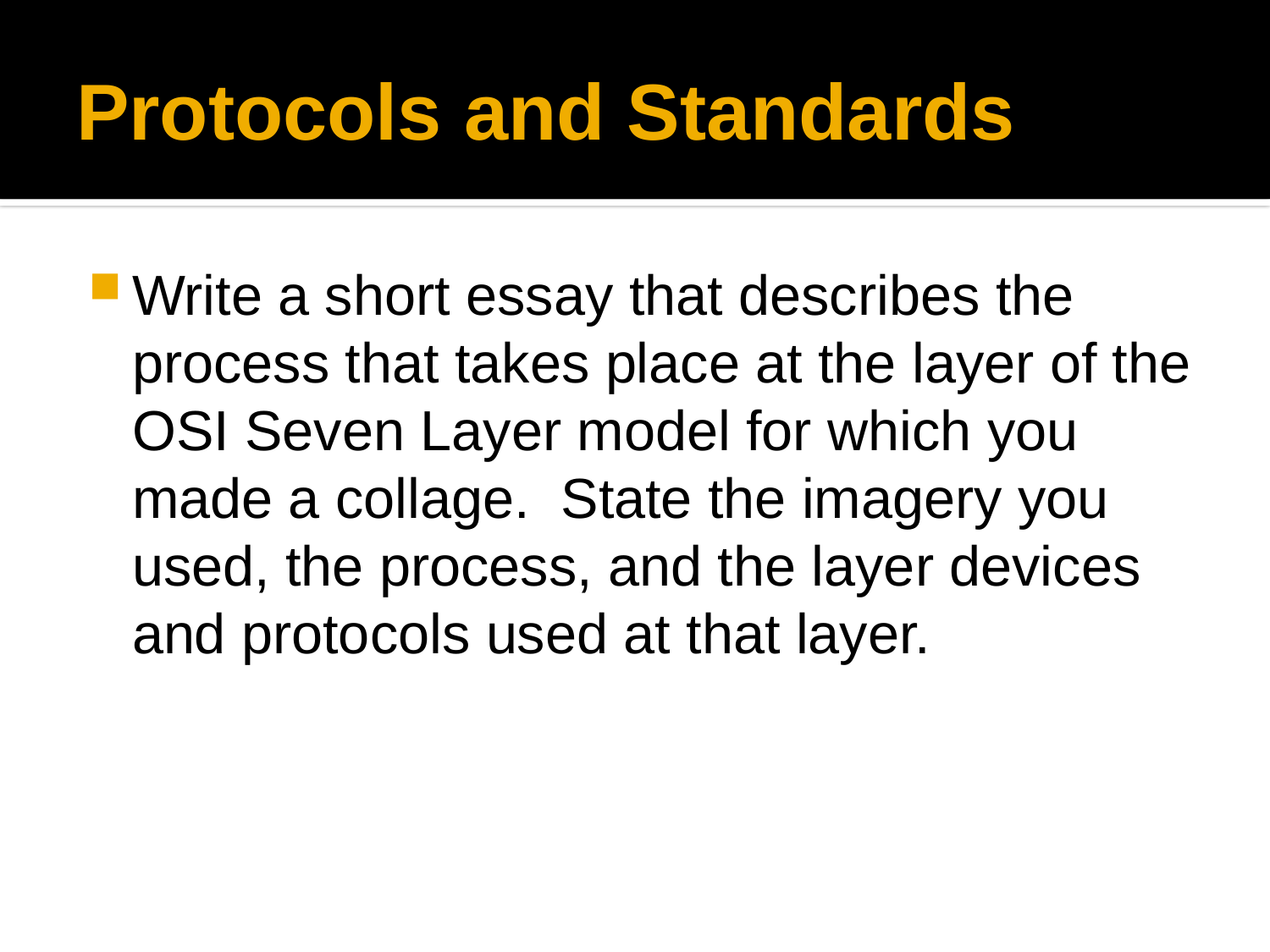

# Protocols and Standards
Write a short essay that describes the process that takes place at the layer of the OSI Seven Layer model for which you made a collage.  State the imagery you used, the process, and the layer devices and protocols used at that layer.